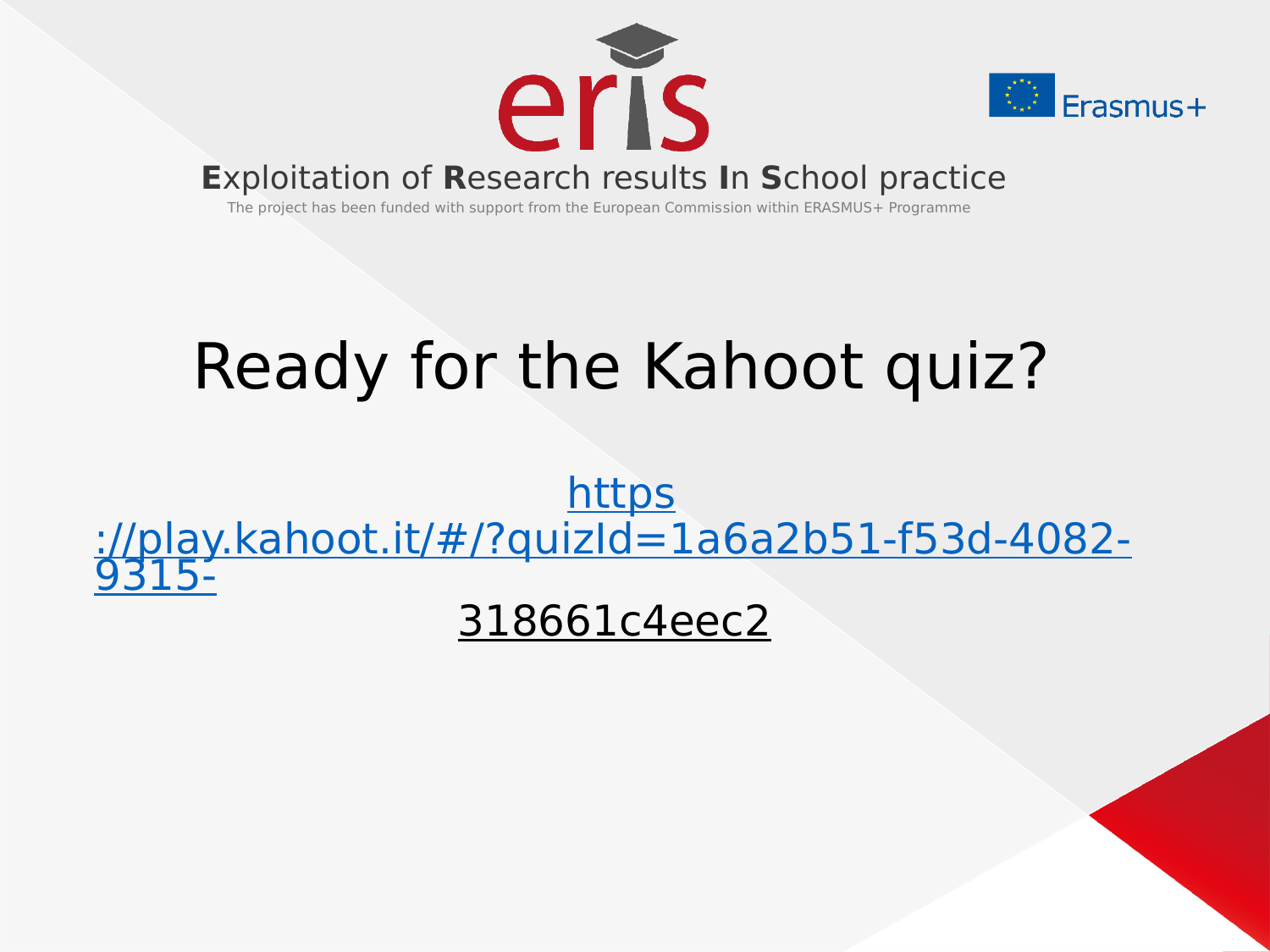

# Ready for the Kahoot quiz? https://play.kahoot.it/#/?quizId=1a6a2b51-f53d-4082-9315-318661c4eec2